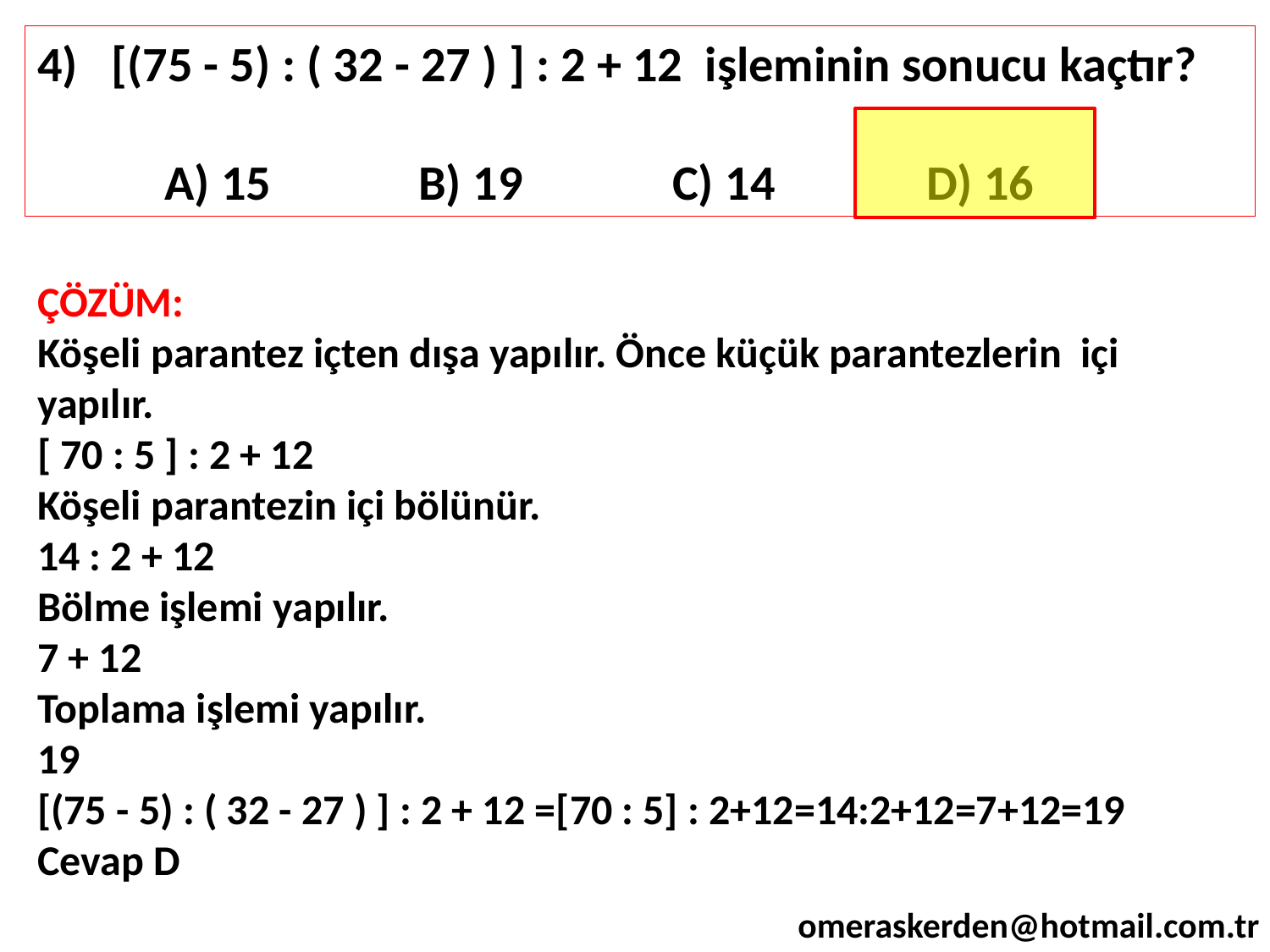

4)   [(75 - 5) : ( 32 - 27 ) ] : 2 + 12  işleminin sonucu kaçtır?

	A) 15		B) 19		C) 14		D) 16

ÇÖZÜM:
Köşeli parantez içten dışa yapılır. Önce küçük parantezlerin  içi yapılır.
[ 70 : 5 ] : 2 + 12
Köşeli parantezin içi bölünür.
14 : 2 + 12
Bölme işlemi yapılır.
7 + 12
Toplama işlemi yapılır.
19
[(75 - 5) : ( 32 - 27 ) ] : 2 + 12 =[70 : 5] : 2+12=14:2+12=7+12=19
Cevap D
omeraskerden@hotmail.com.tr